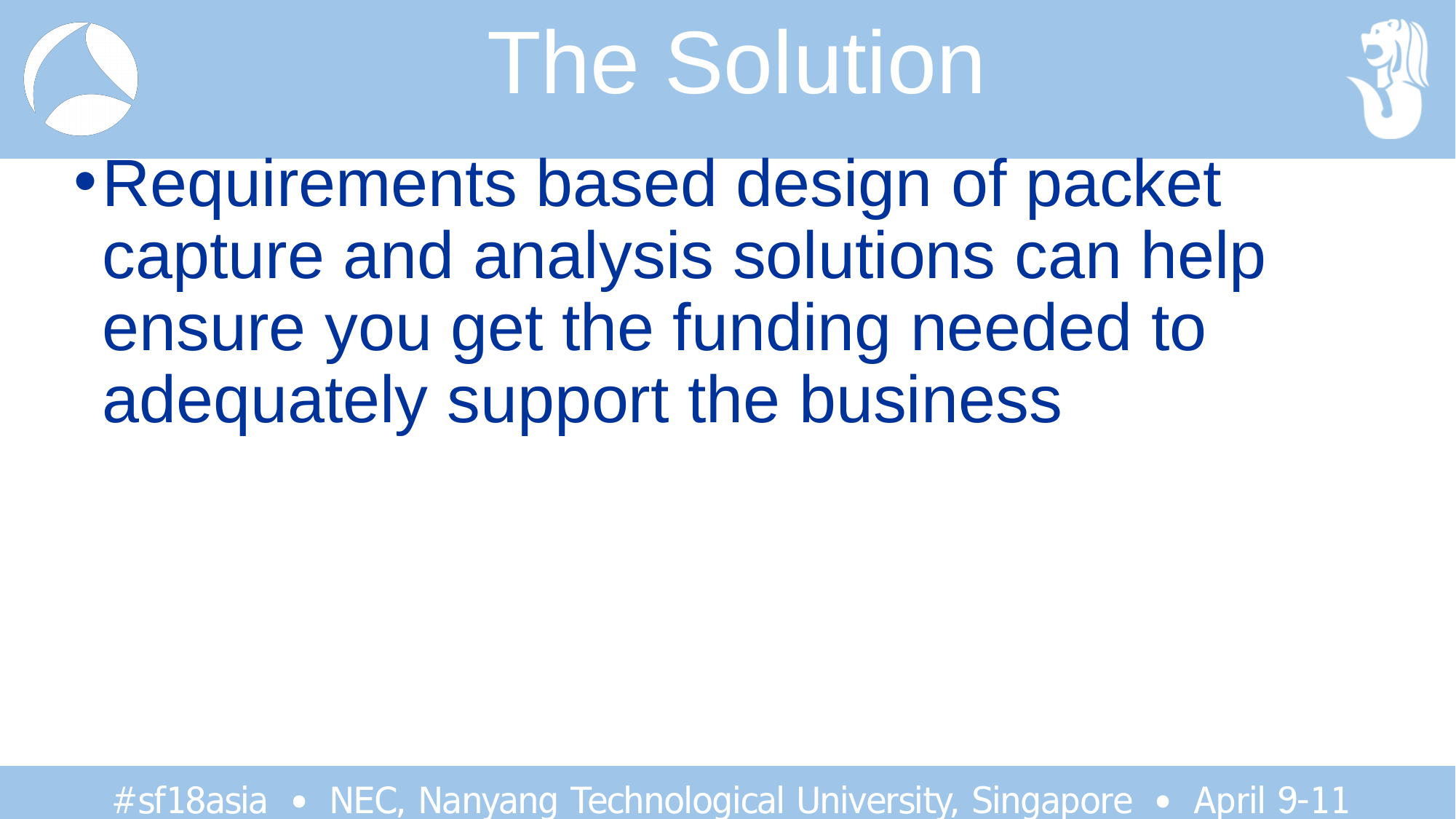

# The Solution
Requirements based design of packet capture and analysis solutions can help ensure you get the funding needed to adequately support the business